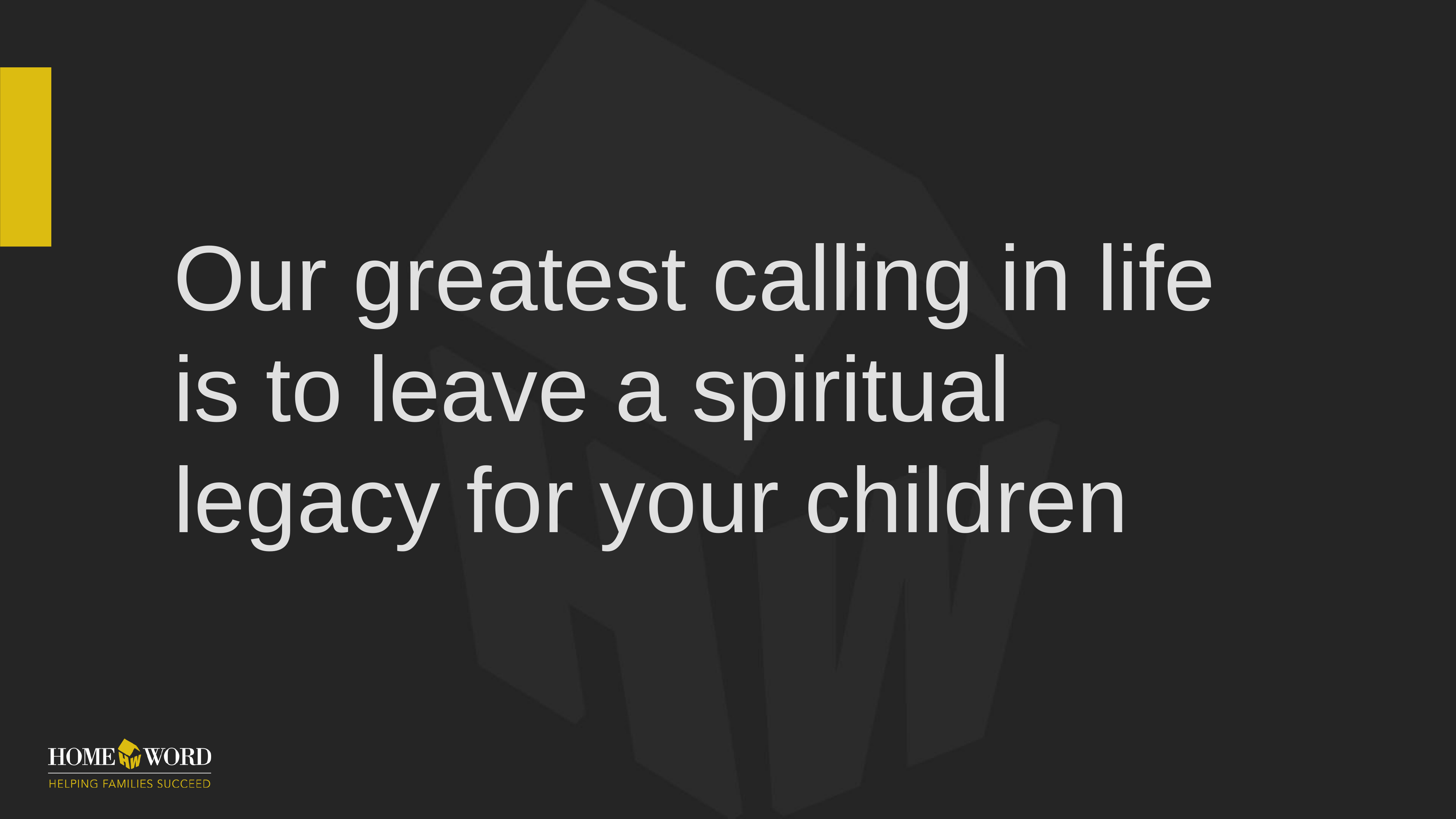

# Our greatest calling in life is to leave a spiritual legacy for your children